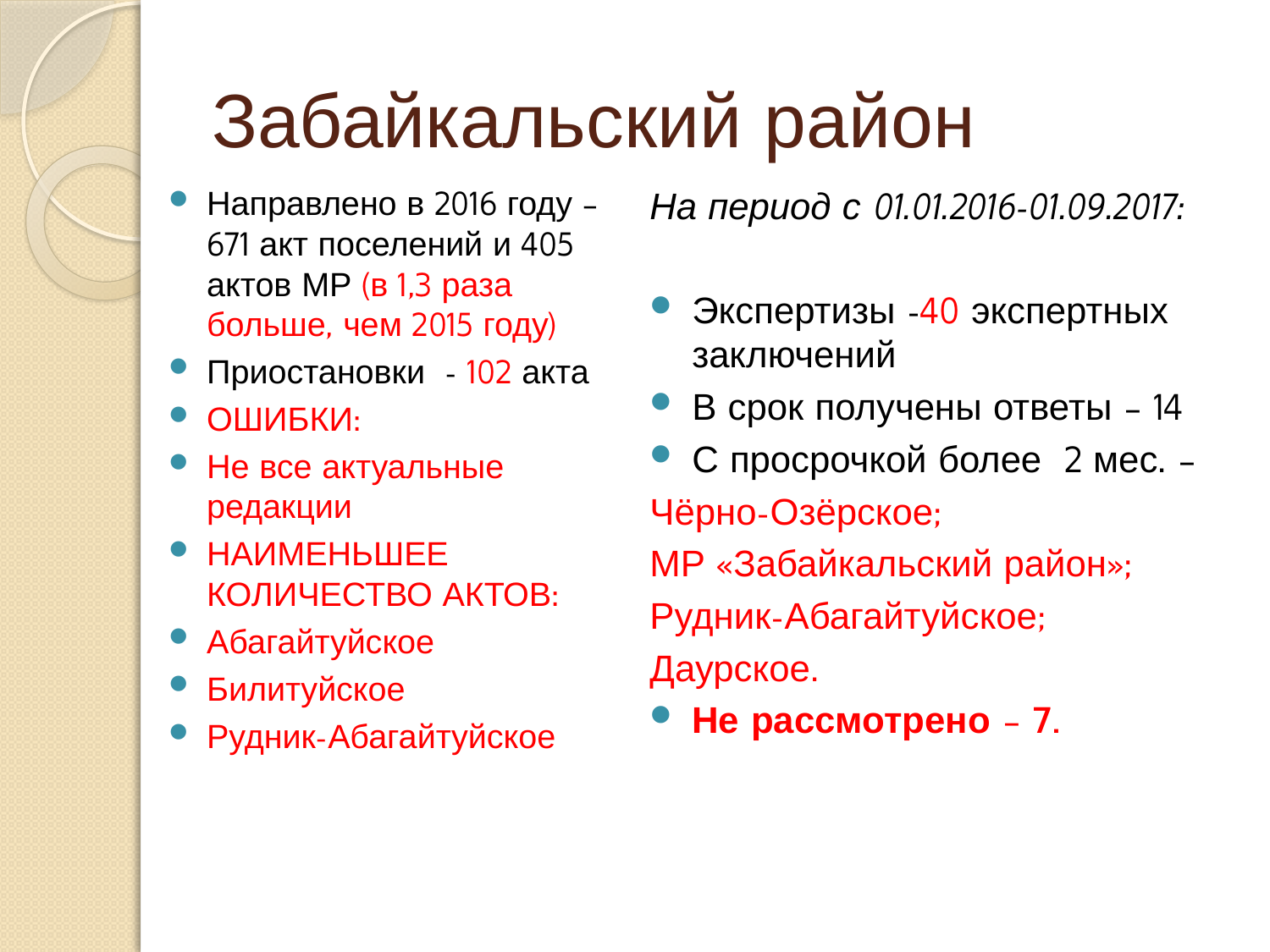

# Забайкальский район
Направлено в 2016 году – 671 акт поселений и 405 актов МР (в 1,3 раза больше, чем 2015 году)
Приостановки  - 102 акта
ОШИБКИ:
Не все актуальные редакции
НАИМЕНЬШЕЕ КОЛИЧЕСТВО АКТОВ:
Абагайтуйское
Билитуйское
Рудник-Абагайтуйское

На период с 01.01.2016-01.09.2017:

Экспертизы -40 экспертных заключений
В срок получены ответы – 14
С просрочкой более  2 мес. –
Чёрно-Озёрское;
МР «Забайкальский район»;
Рудник-Абагайтуйское;
Даурское.
Не рассмотрено – 7.